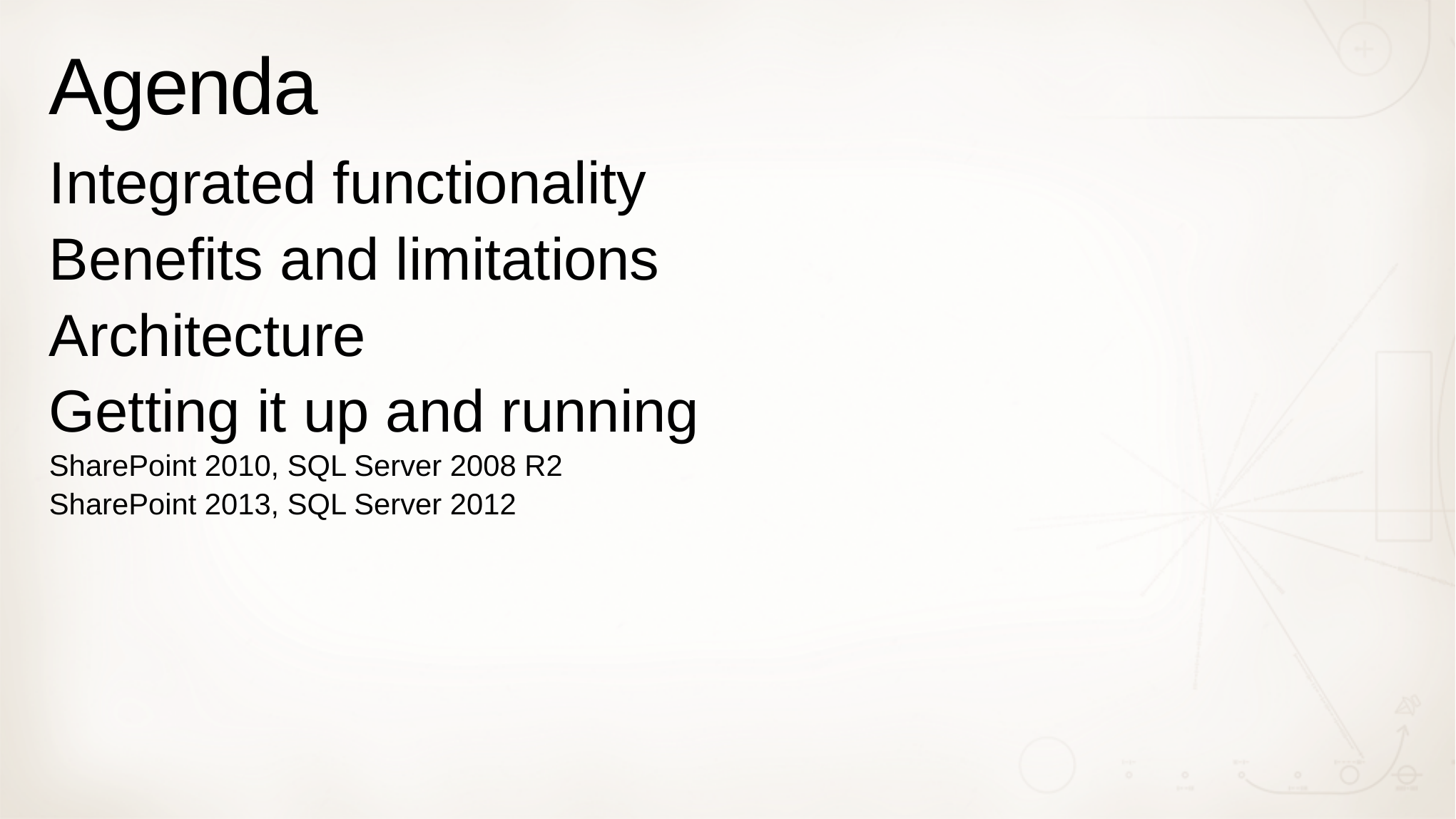

# Agenda
Integrated functionality
Benefits and limitations
Architecture
Getting it up and running
SharePoint 2010, SQL Server 2008 R2
SharePoint 2013, SQL Server 2012